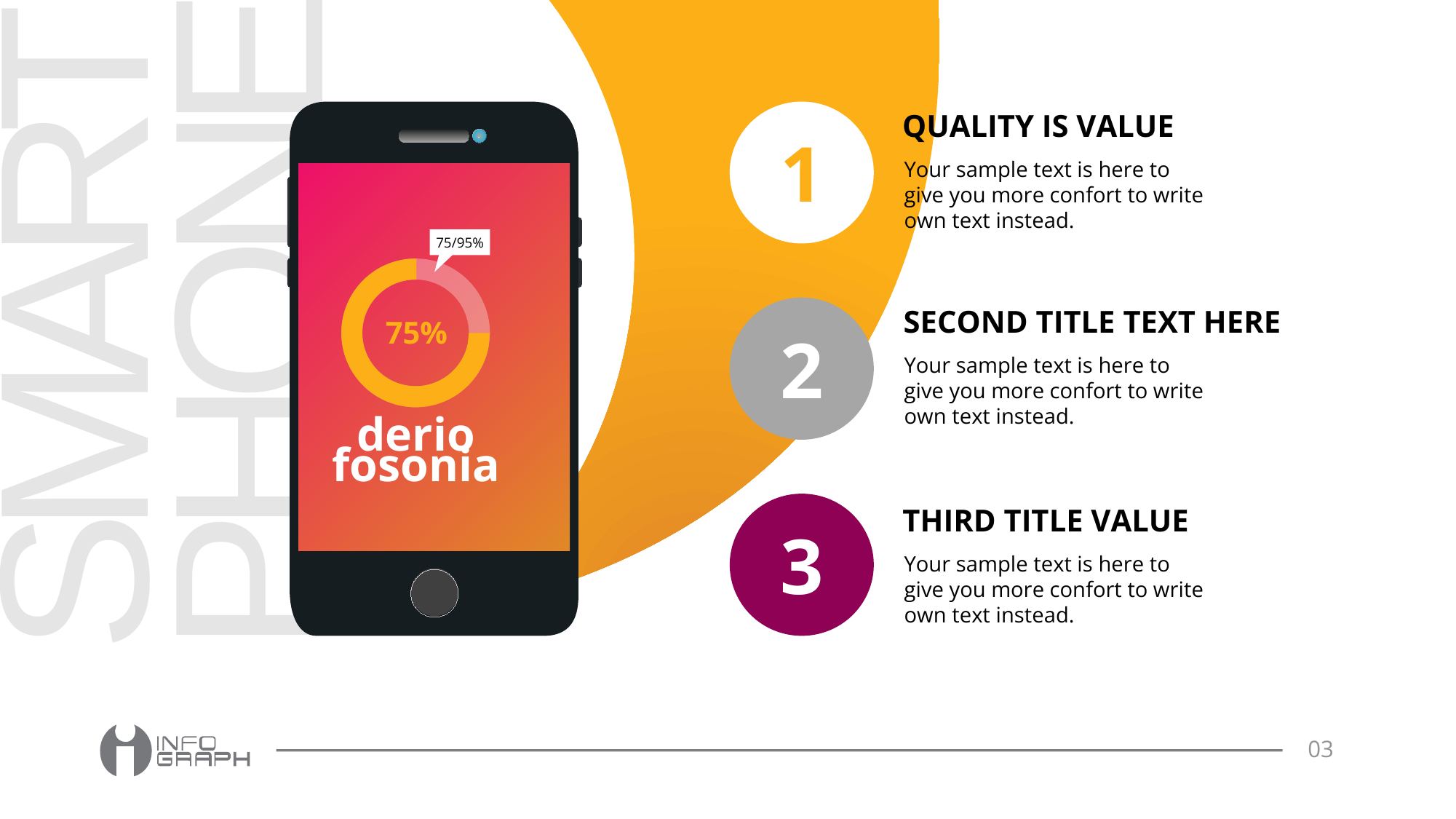

SMART
PHONE

QUALITY IS VALUE
Your sample text is here to
give you more confort to write
own text instead.
1
75/95%

75%

SECOND TITLE TEXT HERE
Your sample text is here to
give you more confort to write
own text instead.
2
derio
fosonia

THIRD TITLE VALUE
Your sample text is here to
give you more confort to write
own text instead.
3
03